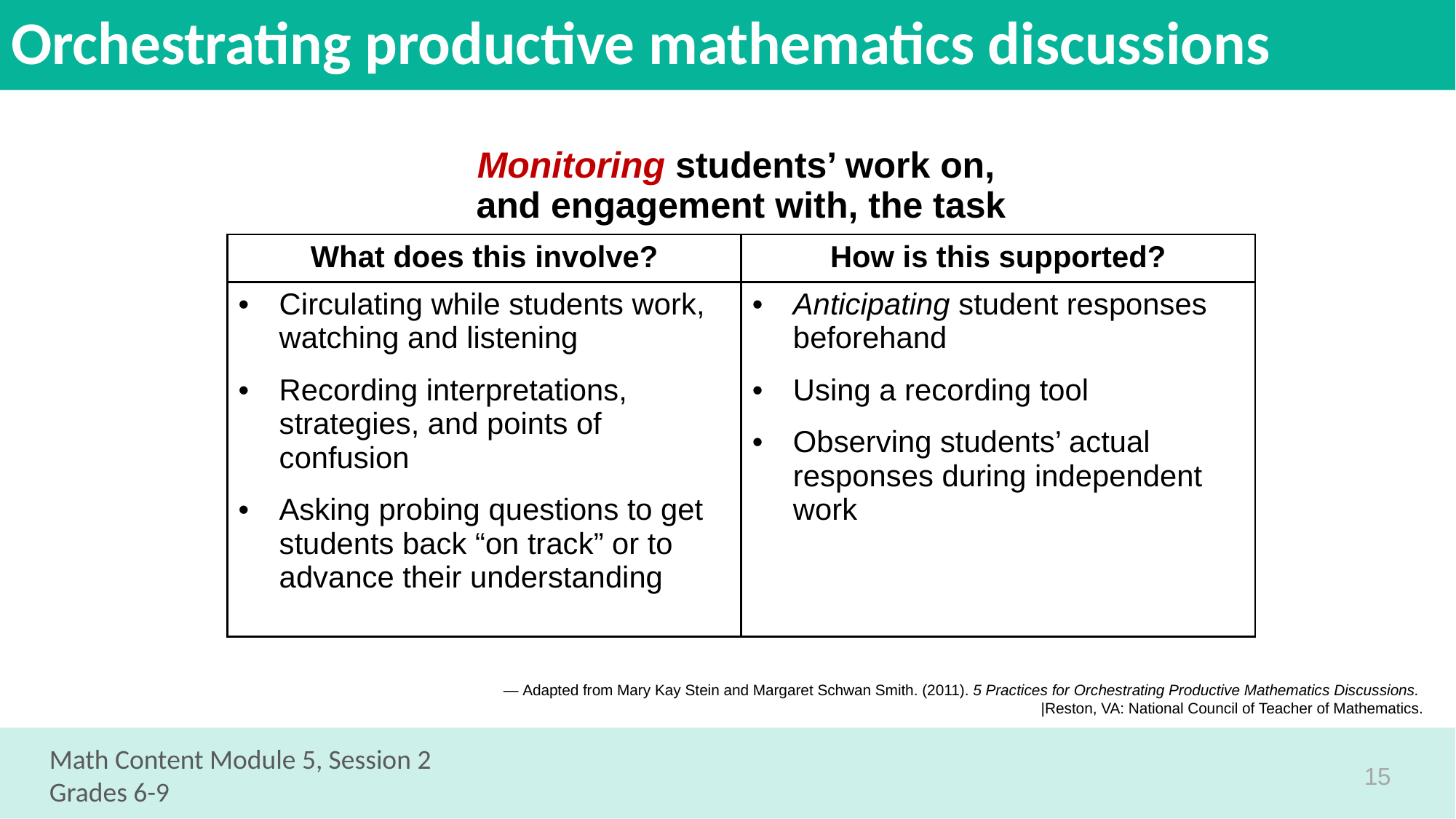

# Orchestrating productive mathematics discussions
| Monitoring students’ work on, and engagement with, the task |  |
| --- | --- |
| What does this involve? | How is this supported? |
| Circulating while students work, watching and listening Recording interpretations, strategies, and points of confusion Asking probing questions to get students back “on track” or to advance their understanding | Anticipating student responses beforehand Using a recording tool Observing students’ actual responses during independent work |
— Adapted from Mary Kay Stein and Margaret Schwan Smith. (2011). 5 Practices for Orchestrating Productive Mathematics Discussions.
|Reston, VA: National Council of Teacher of Mathematics.
Math Content Module 5, Session 2
Grades 6-9
15